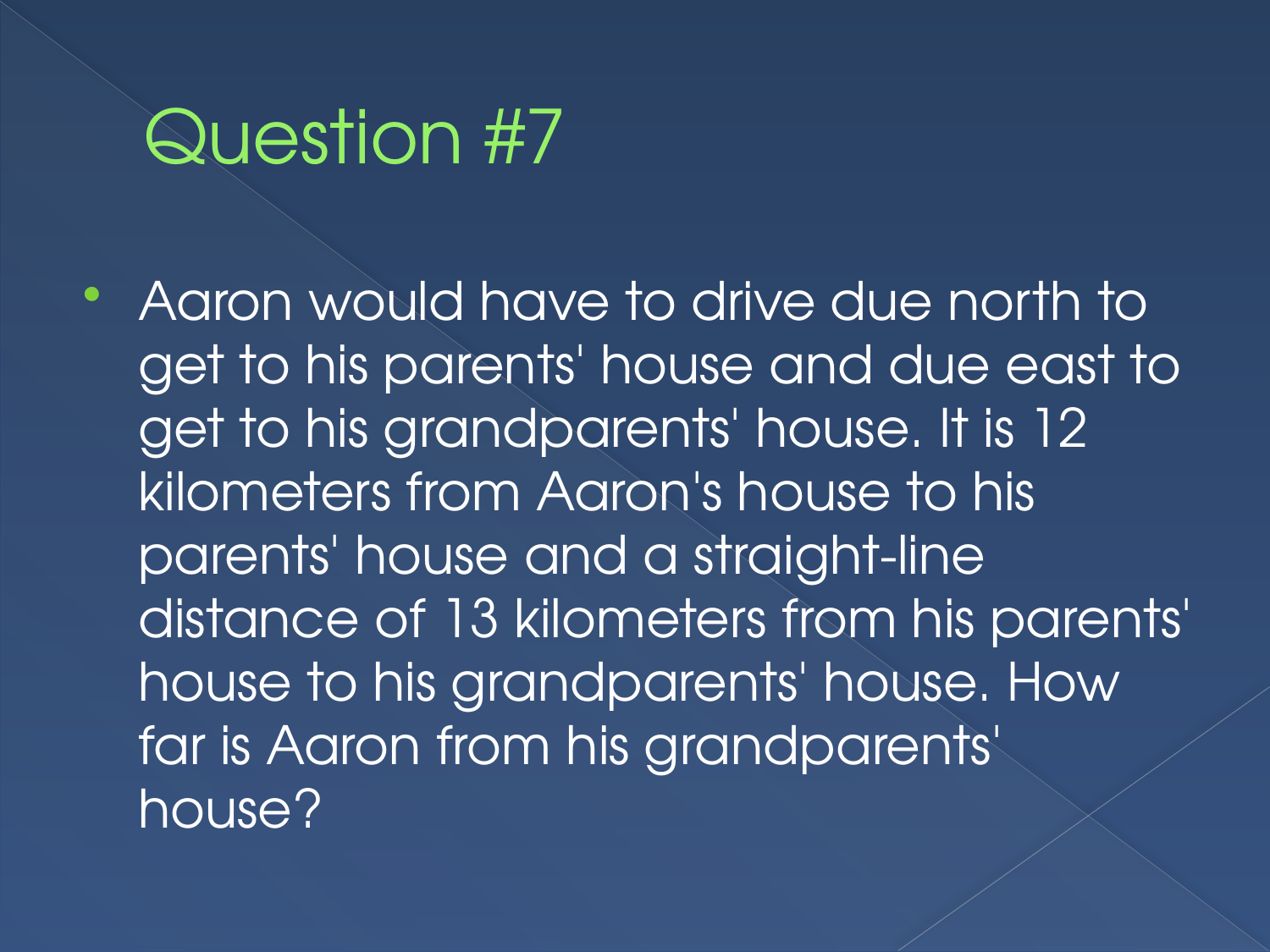

# Question #7
Aaron would have to drive due north to get to his parents' house and due east to get to his grandparents' house. It is 12 kilometers from Aaron's house to his parents' house and a straight-line distance of 13 kilometers from his parents' house to his grandparents' house. How far is Aaron from his grandparents' house?